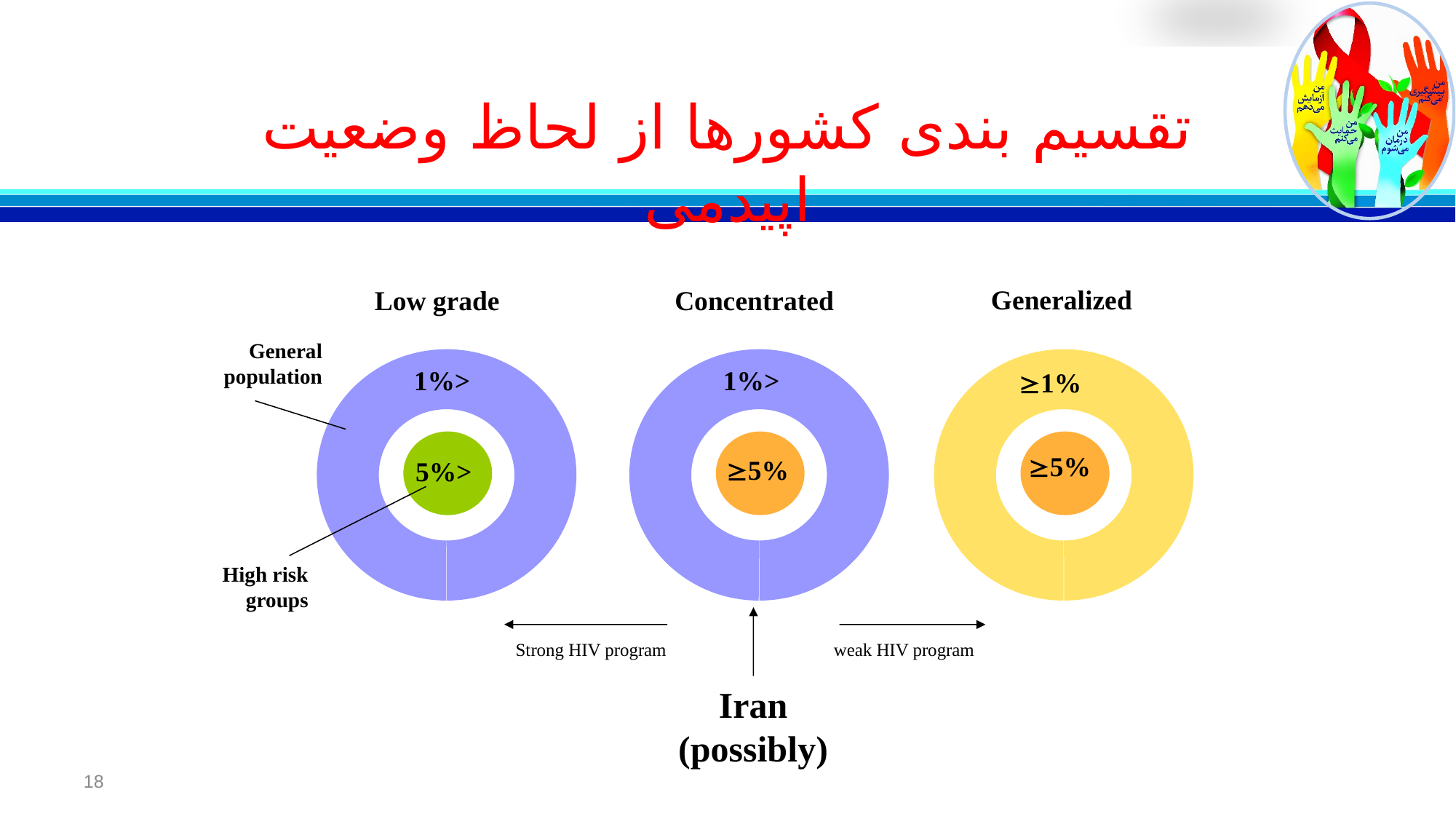

تقسیم بندی کشورها از لحاظ وضعیت اپیدمی

Generalized
Low grade
Concentrated
General
population

<1%
<1%
≥1%

≥5%
≥5%
<5%

High risk
groups

Strong HIV program
weak HIV program
Iran
(possibly)
18